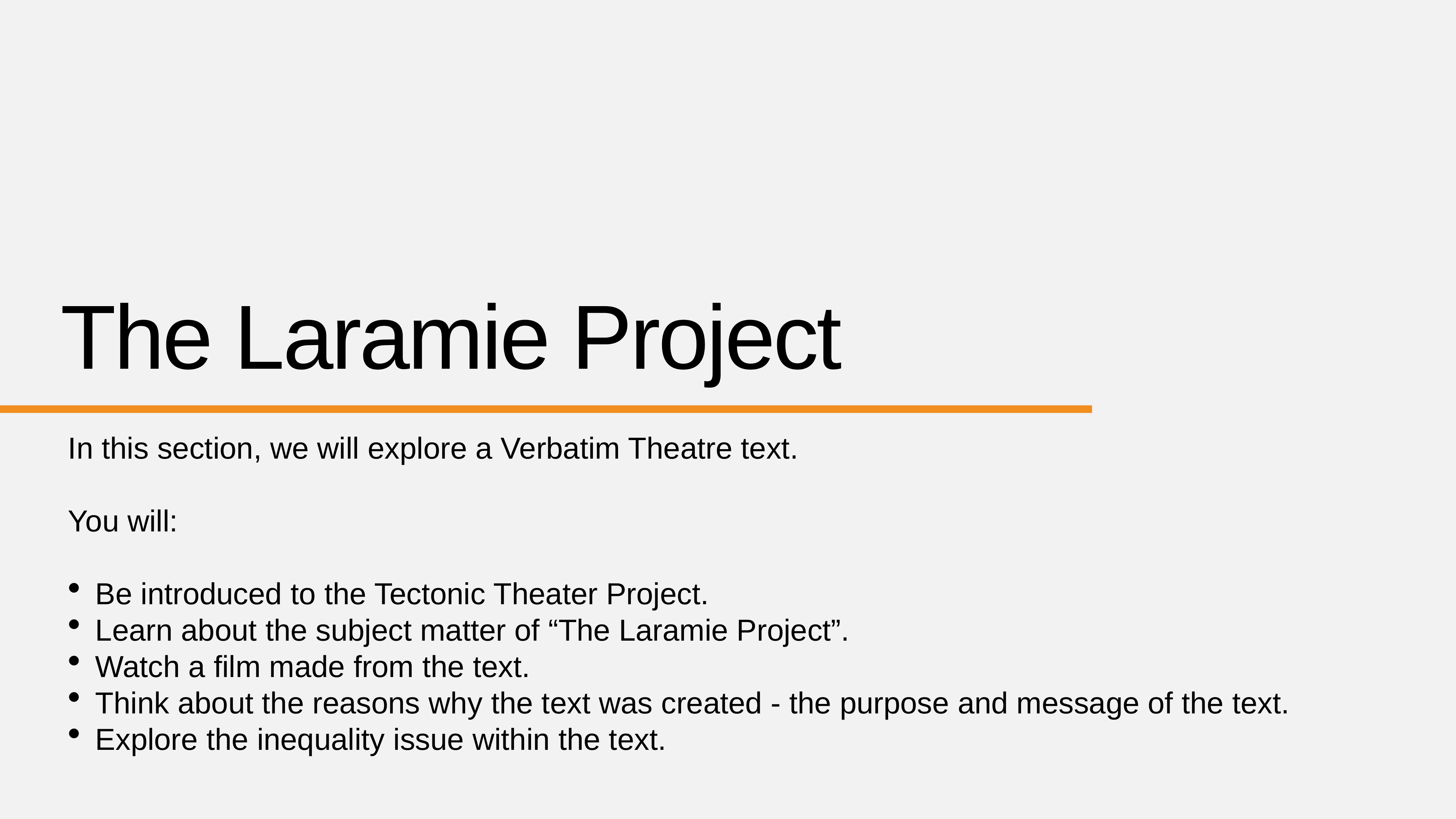

# The Laramie Project
In this section, we will explore a Verbatim Theatre text.
You will:
Be introduced to the Tectonic Theater Project.
Learn about the subject matter of “The Laramie Project”.
Watch a film made from the text.
Think about the reasons why the text was created - the purpose and message of the text.
Explore the inequality issue within the text.